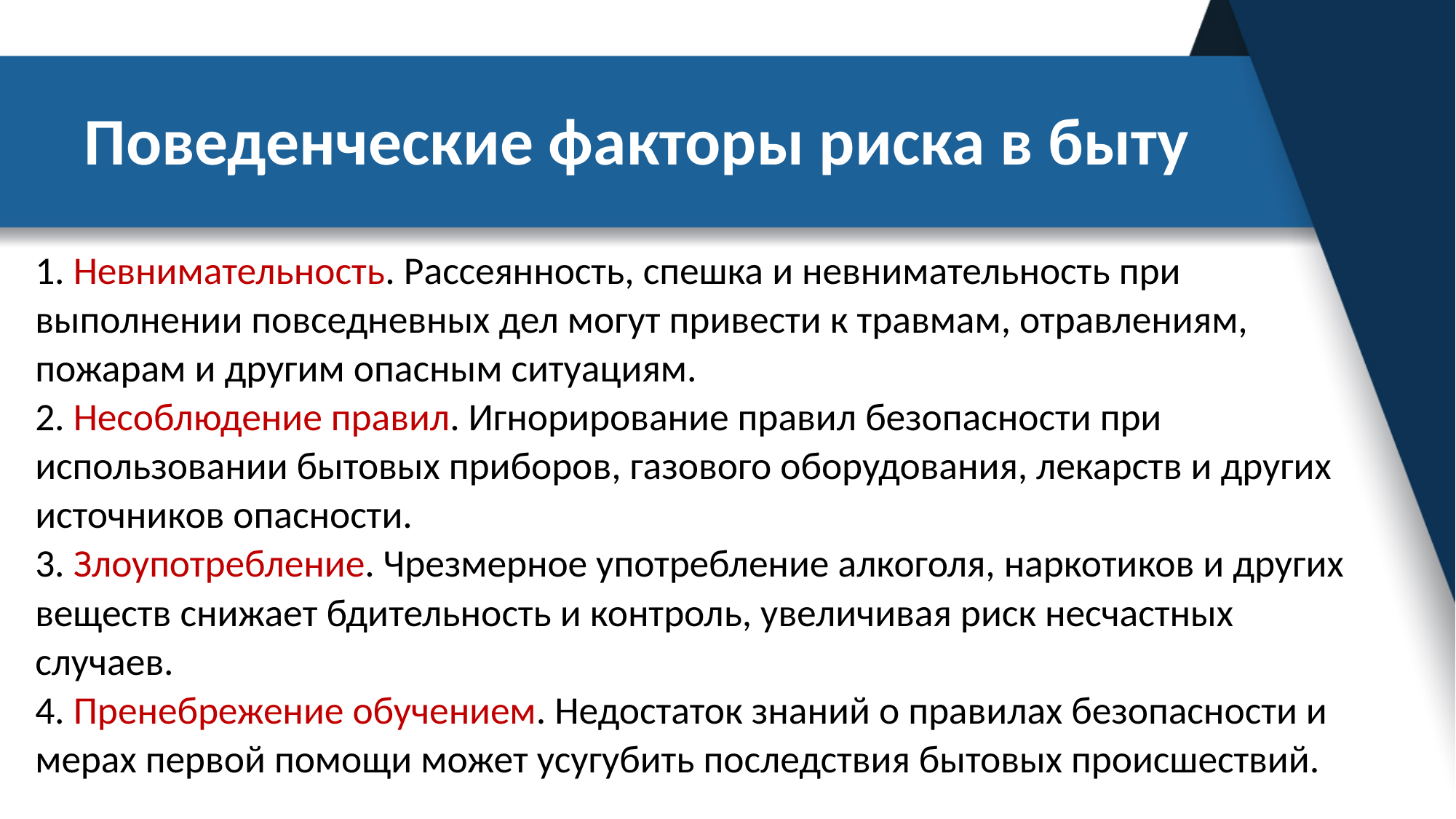

# Поведенческие факторы риска в быту
1. Невнимательность. Рассеянность, спешка и невнимательность при выполнении повседневных дел могут привести к травмам, отравлениям, пожарам и другим опасным ситуациям.
2. Несоблюдение правил. Игнорирование правил безопасности при использовании бытовых приборов, газового оборудования, лекарств и других источников опасности.
3. Злоупотребление. Чрезмерное употребление алкоголя, наркотиков и других веществ снижает бдительность и контроль, увеличивая риск несчастных случаев.
4. Пренебрежение обучением. Недостаток знаний о правилах безопасности и мерах первой помощи может усугубить последствия бытовых происшествий.